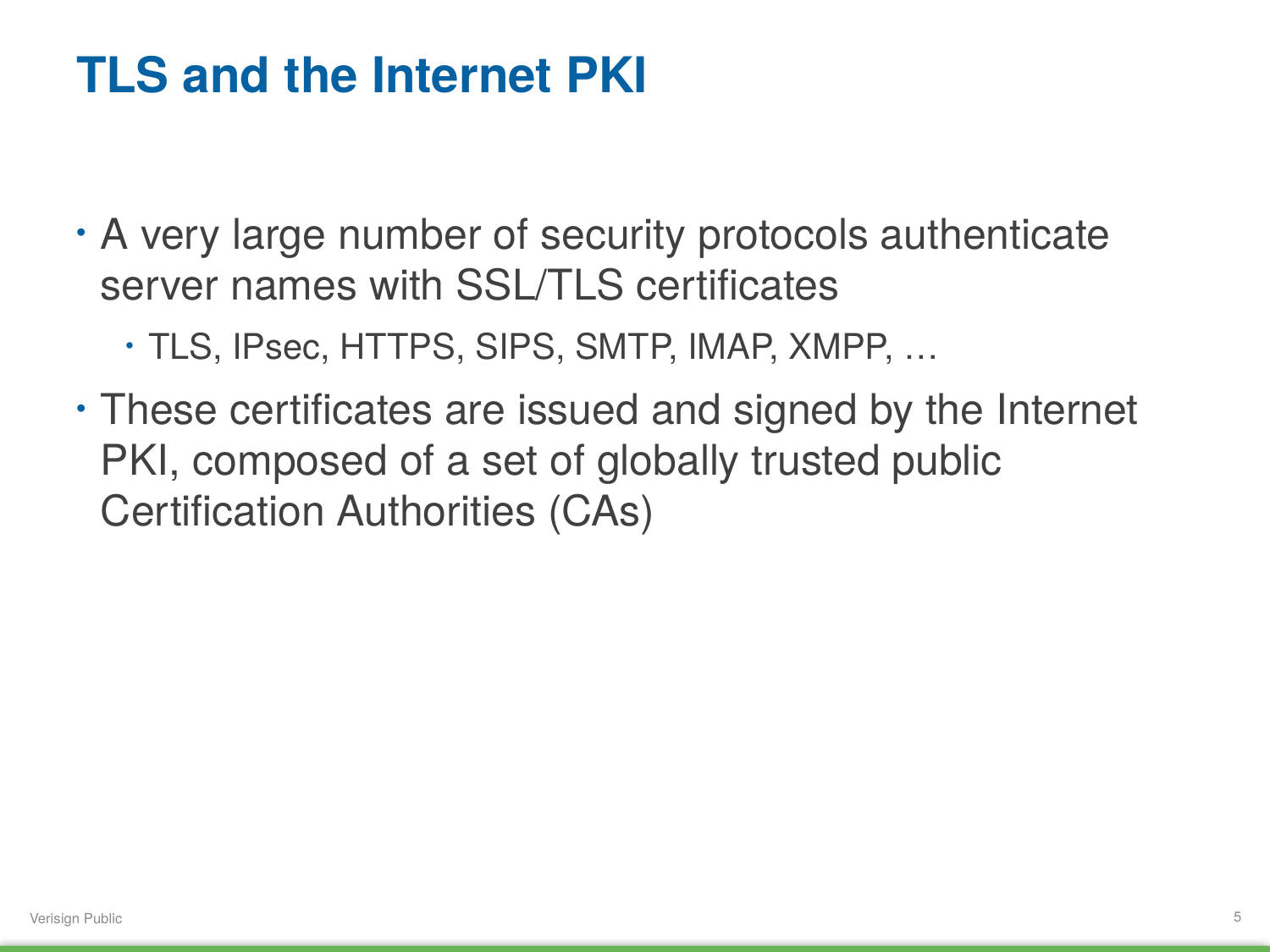

# TLS and the Internet PKI
A very large number of security protocols authenticate server names with SSL/TLS certificates
TLS, IPsec, HTTPS, SIPS, SMTP, IMAP, XMPP, …
These certificates are issued and signed by the Internet PKI, composed of a set of globally trusted public Certification Authorities (CAs)

5